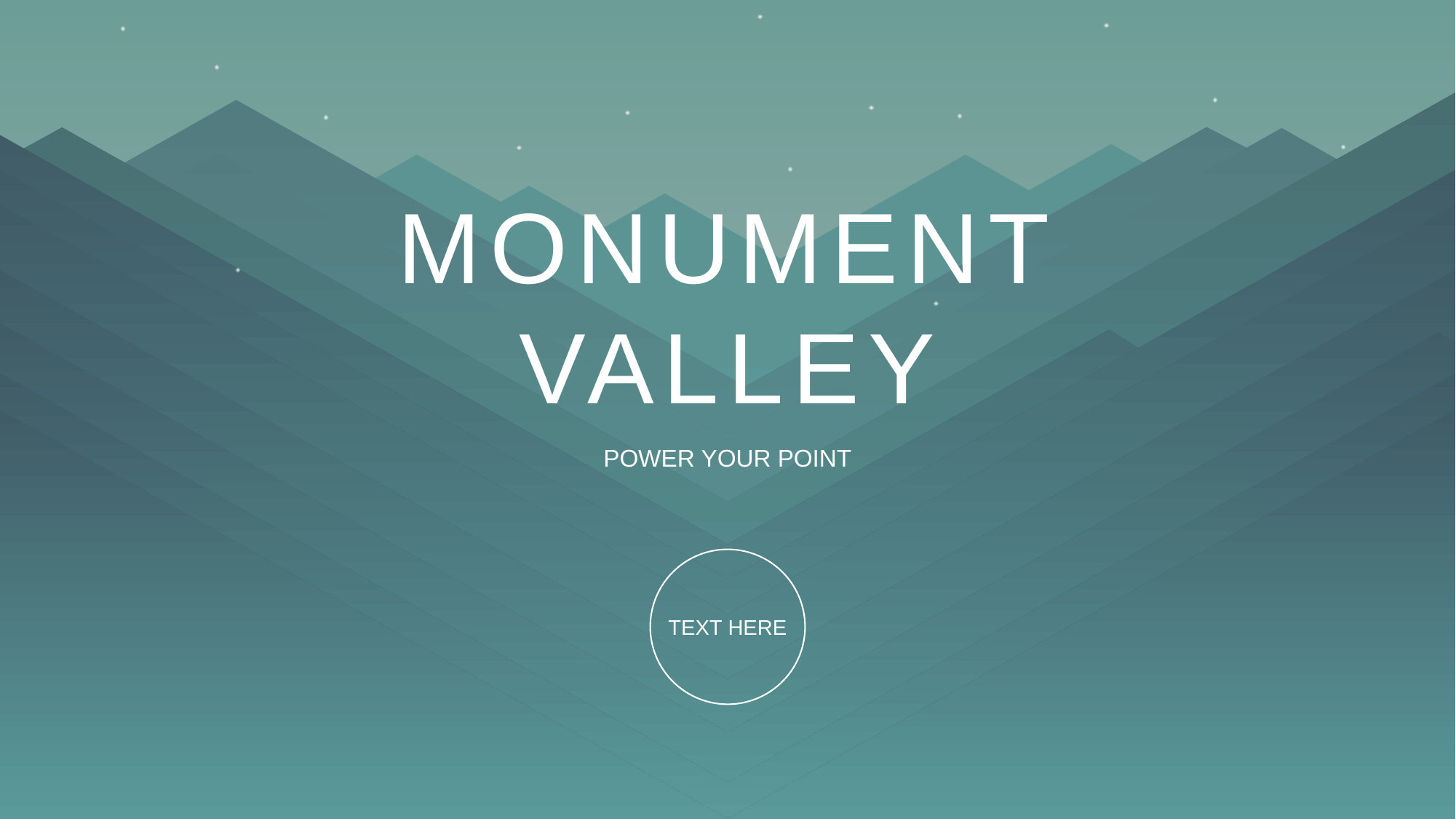

MONUMENT VALLEY

POWER YOUR POINT

TEXT HERE